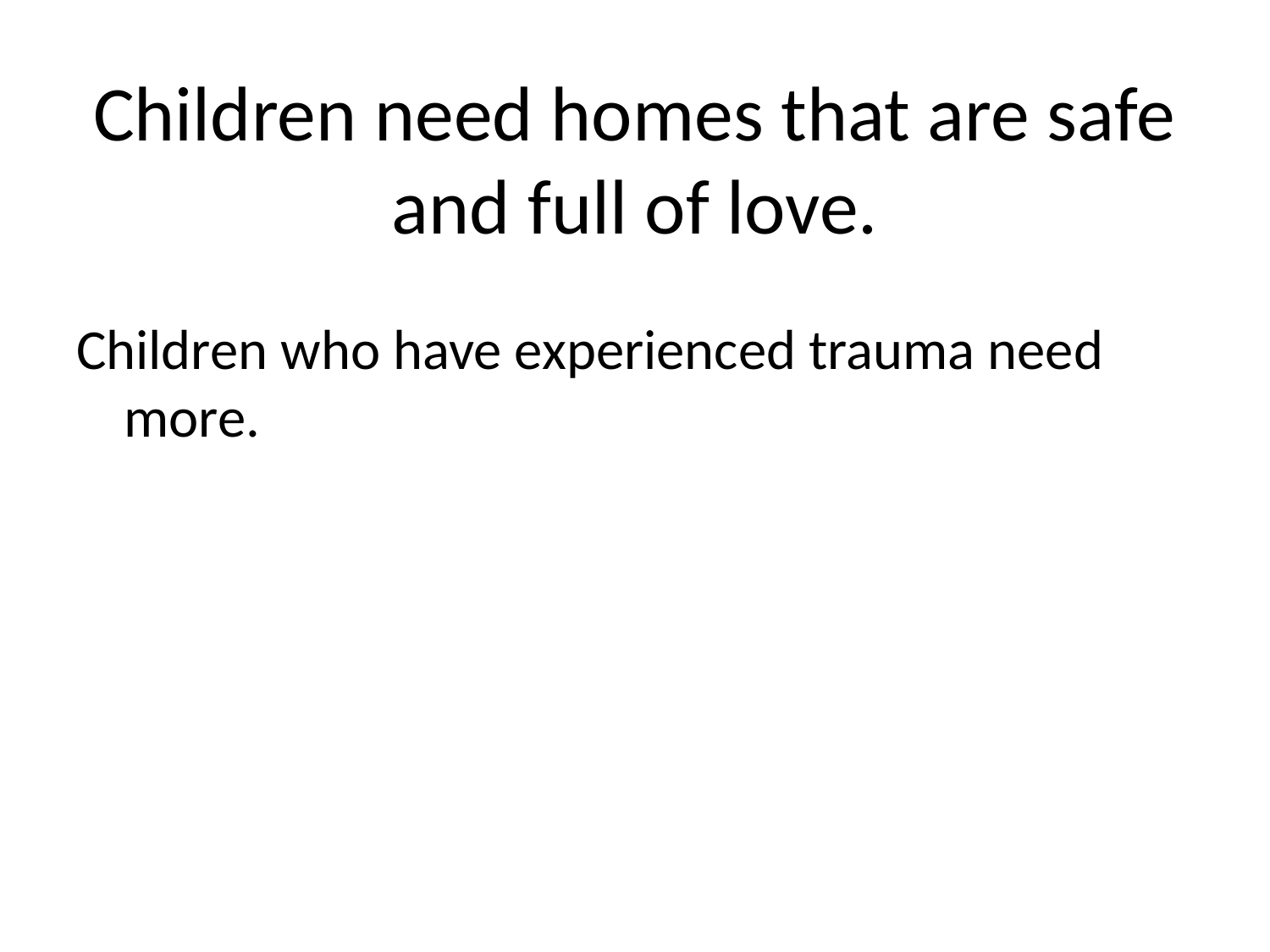

# Children need homes that are safe and full of love.
Children who have experienced trauma need more.